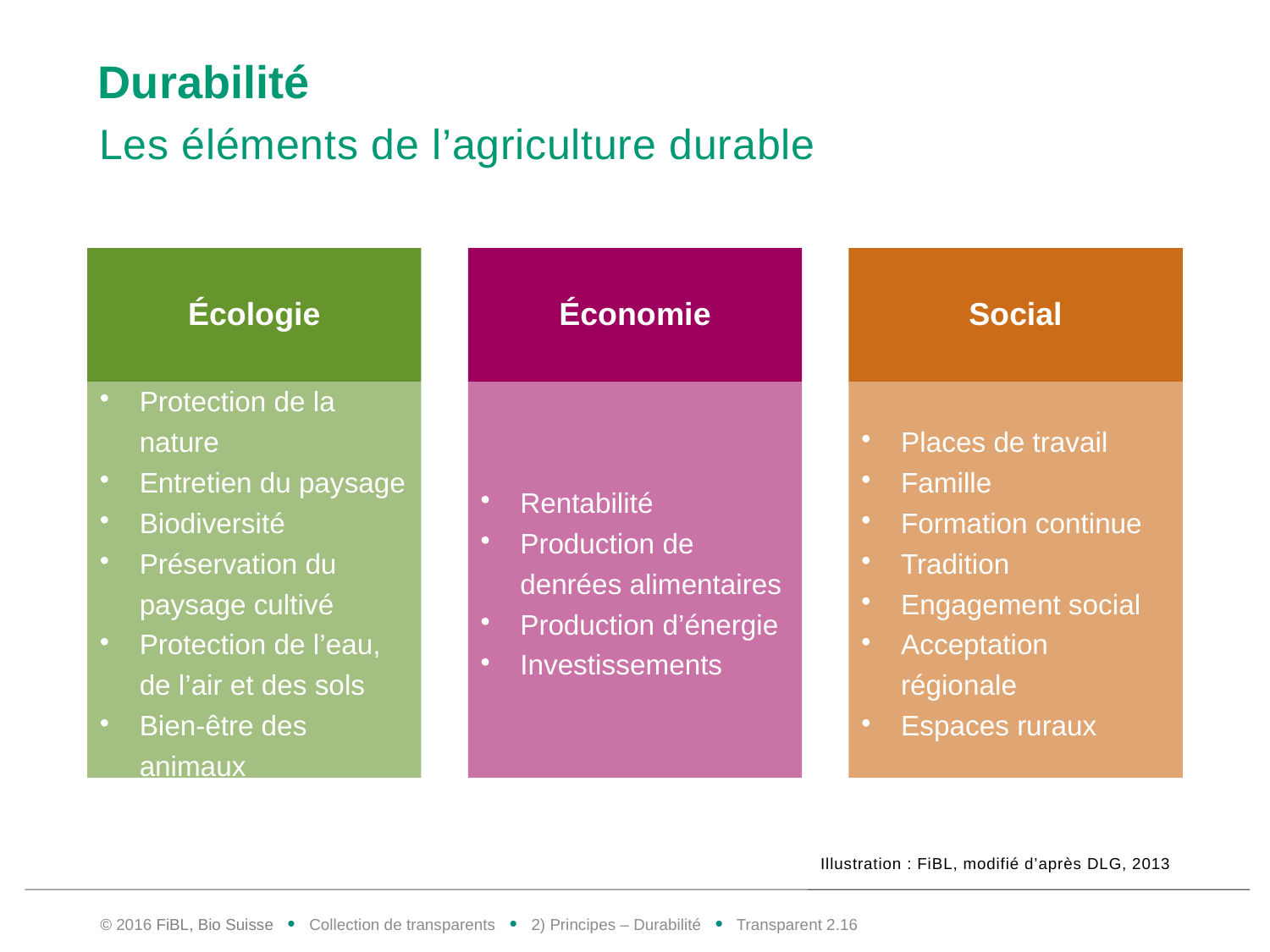

# Durabilité
Les éléments de l’agriculture durable
Écologie
Protection de la nature
Bien-être des animaux
Économie
Social
Places de travail
Entretien du paysage
Biodiversité
Préservation du paysage cultivé
Tradition
Rentabilité
Production de denrées alimentaires
Production d’énergie
Investissements
Famille
Formation continue
Engagement social
Acceptation régionale
Espaces ruraux
Protection de l’eau, de l’air et des sols
Illustration : FiBL, modifié d’après DLG, 2013
© 2016 FiBL, Bio Suisse   •   Collection de transparents   •   2) Principes – Durabilité   •   Transparent 2.16